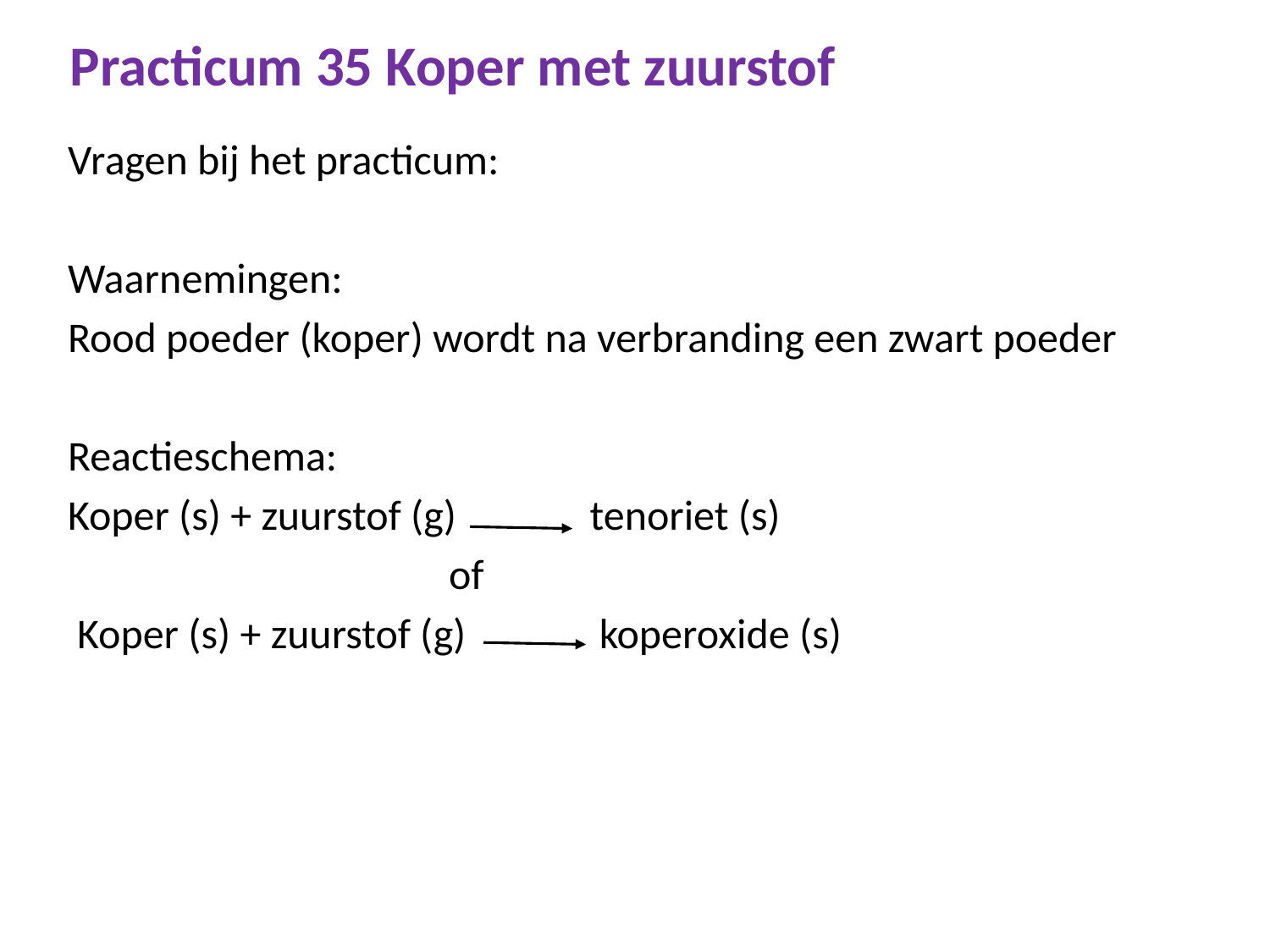

# Practicum 35 Koper met zuurstof
Vragen bij het practicum:

Waarnemingen:
Rood poeder (koper) wordt na verbranding een zwart poeder

Reactieschema:
Koper (s) + zuurstof (g)              tenoriet (s)
			of
 Koper (s) + zuurstof (g)              koperoxide (s)